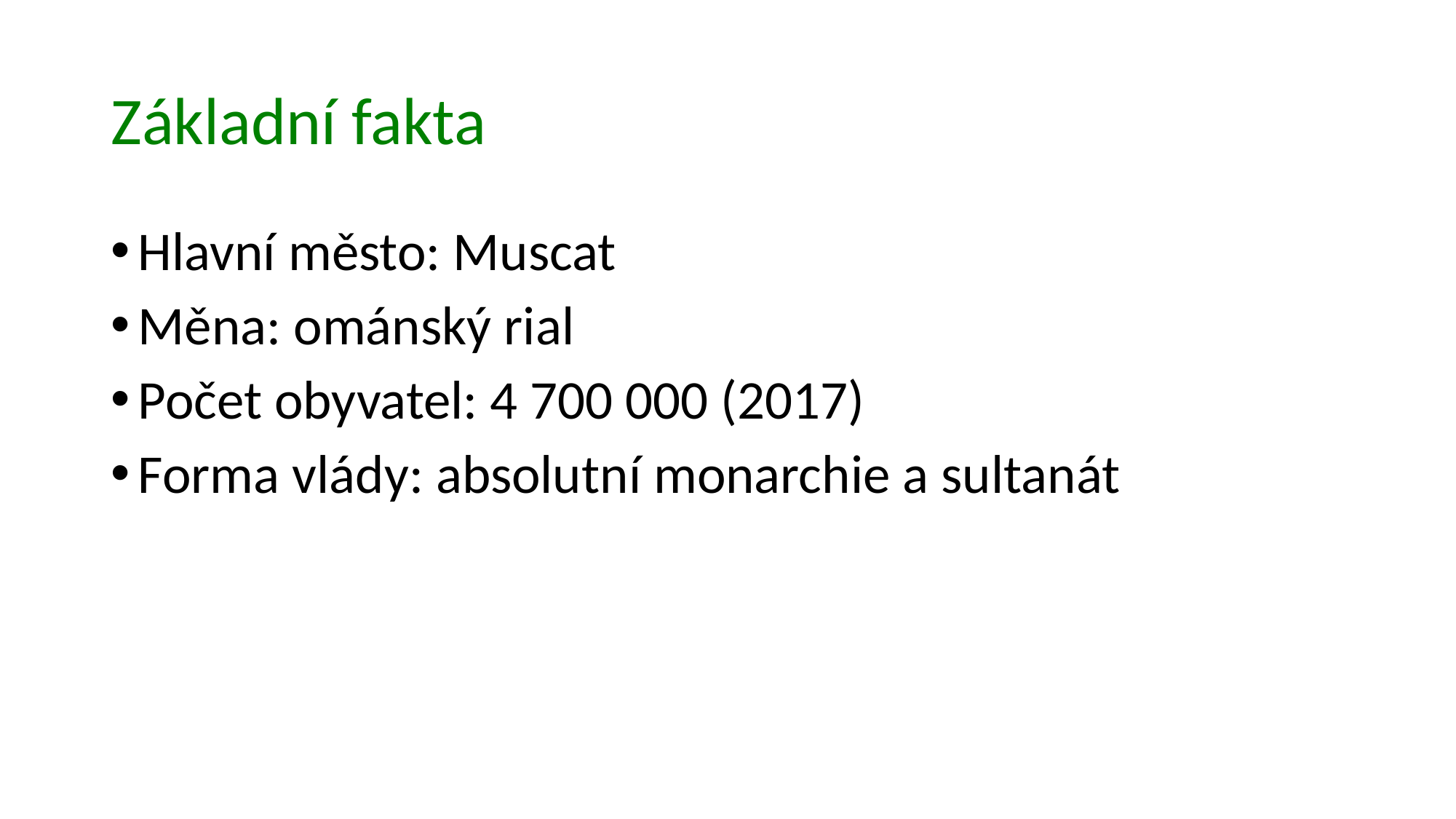

# Základní fakta
Hlavní město: Muscat
Měna: ománský rial
Počet obyvatel: 4 700 000 (2017)
Forma vlády: absolutní monarchie a sultanát